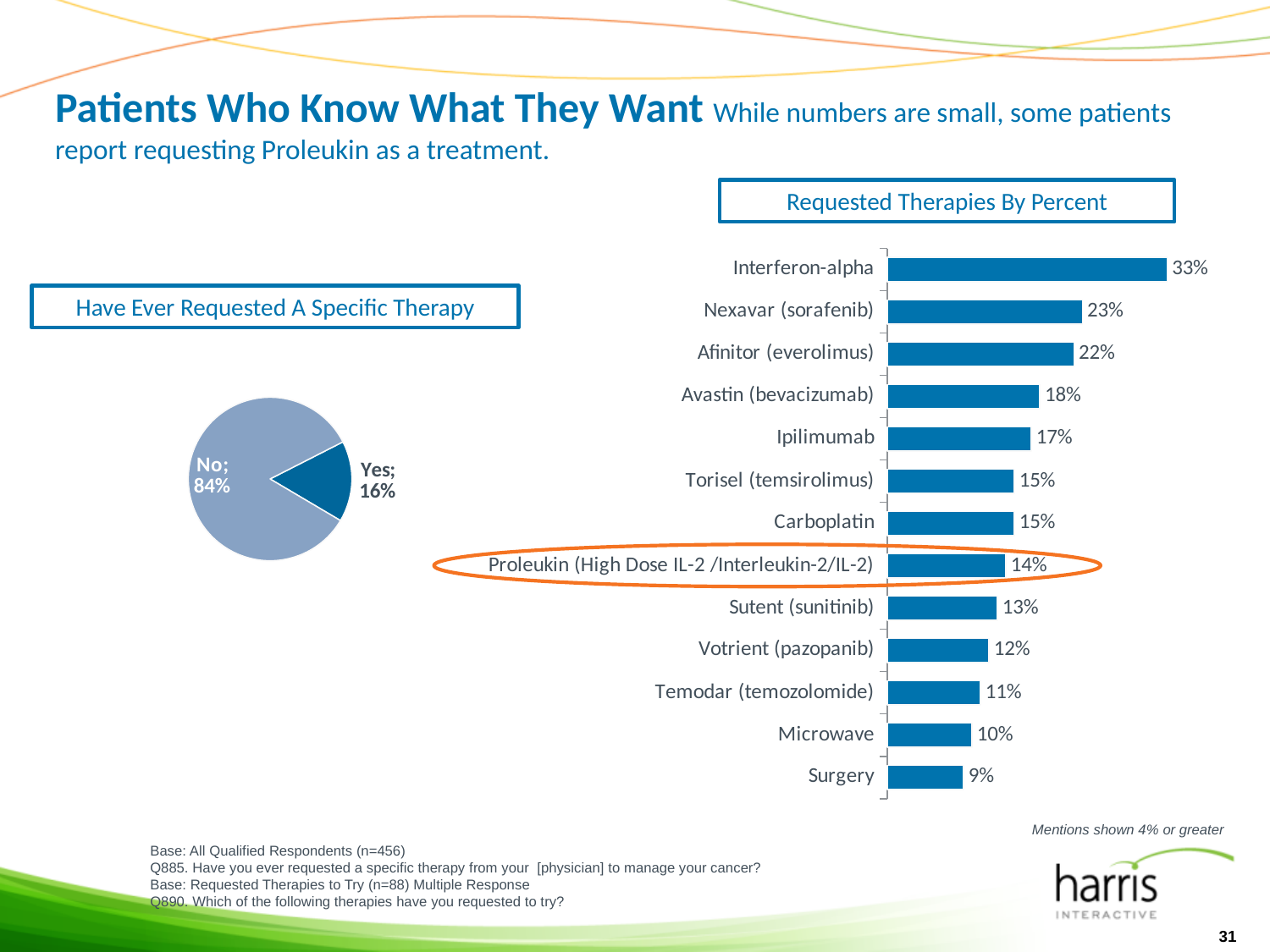

# Patients Who Know What They Want While numbers are small, some patients report requesting Proleukin as a treatment.
Requested Therapies By Percent

### Chart

| Category | Total  |
|---|---|
| Interferon-alpha | 0.3300000000000027 |
| Nexavar (sorafenib) | 0.23 |
| Afinitor (everolimus) | 0.22 |
| Avastin (bevacizumab) | 0.18000000000000024 |
| Ipilimumab | 0.17 |
| Torisel (temsirolimus) | 0.15000000000000024 |
| Carboplatin | 0.15000000000000024 |
| Proleukin (High Dose IL-2 /Interleukin-2/IL-2) | 0.14 |
| Sutent (sunitinib) | 0.13 |
| Votrient (pazopanib) | 0.12000000000000002 |
| Temodar (temozolomide) | 0.11 |
| Microwave | 0.1 |
| Surgery | 0.09000000000000002 |
Have Ever Requested A Specific Therapy

### Chart

| Category | Melanoma |
|---|---|
| Yes | 0.16 |
| No | 0.8400000000000006 |
Mentions shown 4% or greater
Base: All Qualified Respondents (n=456)
Q885. Have you ever requested a specific therapy from your  [physician] to manage your cancer?
Base: Requested Therapies to Try (n=88) Multiple Response
Q890. Which of the following therapies have you requested to try?
31